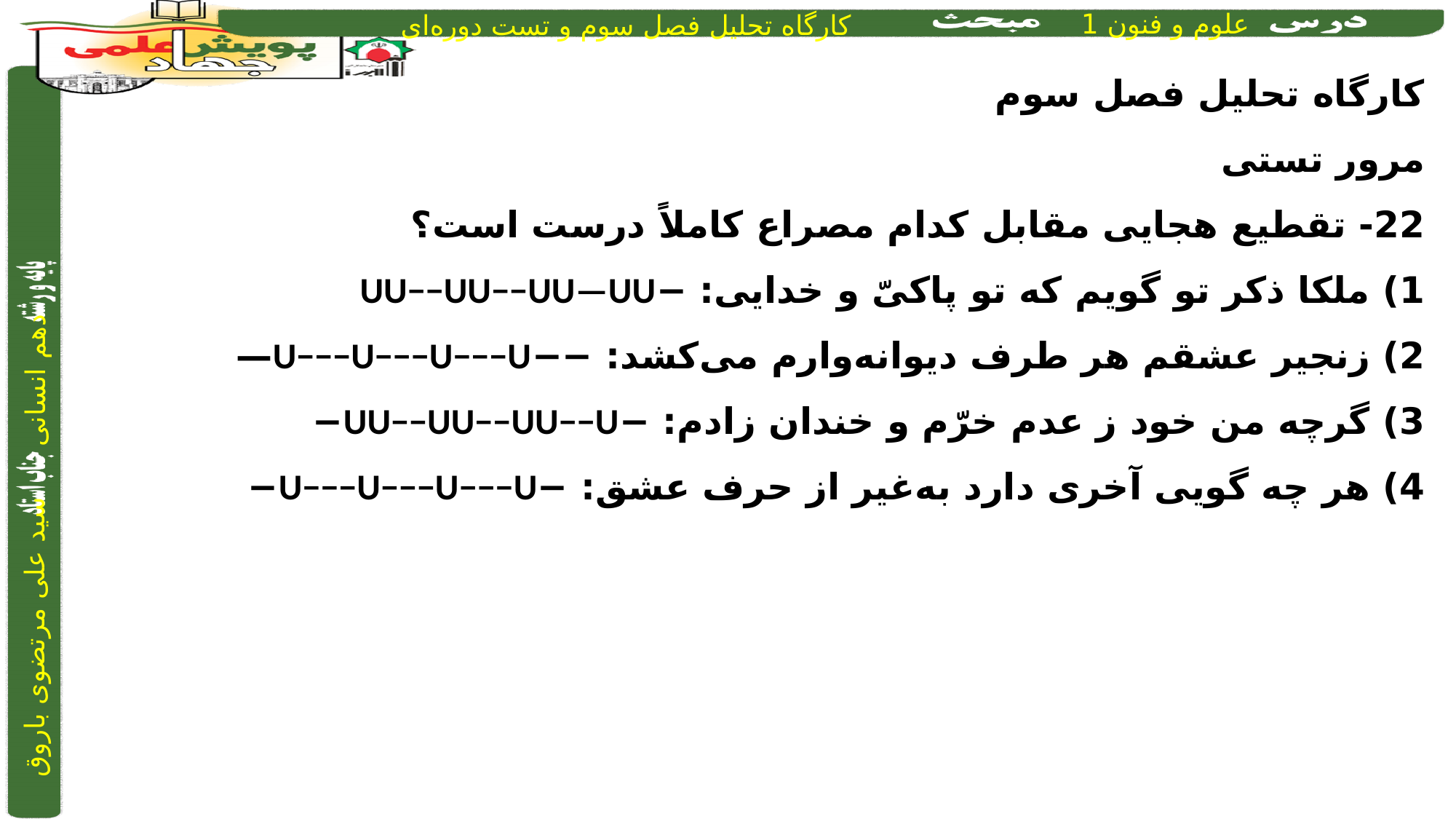

کارگاه تحلیل فصل سوم
مرور تستی
22- تقطیع هجایی مقابل کدام مصراع کاملاً درست است؟
1) ملکا ذکر تو گویم که تو پاکیّ و خدایی: −UU−−UU−−UU—UU
2) زنجیر عشقم هر طرف دیوانه‌وارم می‌کشد: −−U−−−U−−−U−−−U—
3) گرچه من خود ز عدم خرّم و خندان زادم: −UU−−UU−−UU−−U−
4) هر چه گویی آخری دارد به‌غیر از حرف عشق: −U−−−U−−−U−−−U−